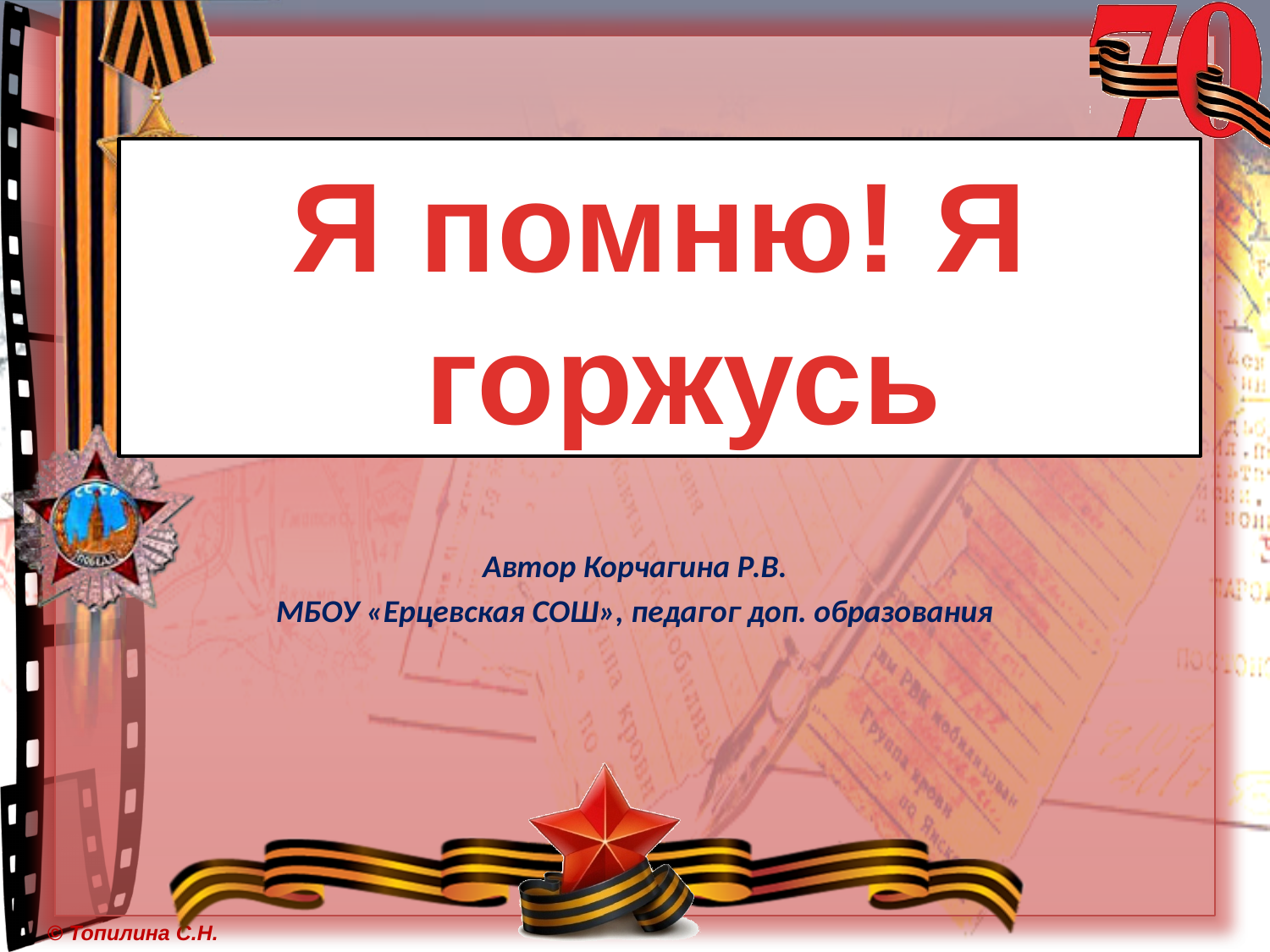

Я помню! Я горжусь
Автор Корчагина Р.В.
МБОУ «Ерцевская СОШ», педагог доп. образования